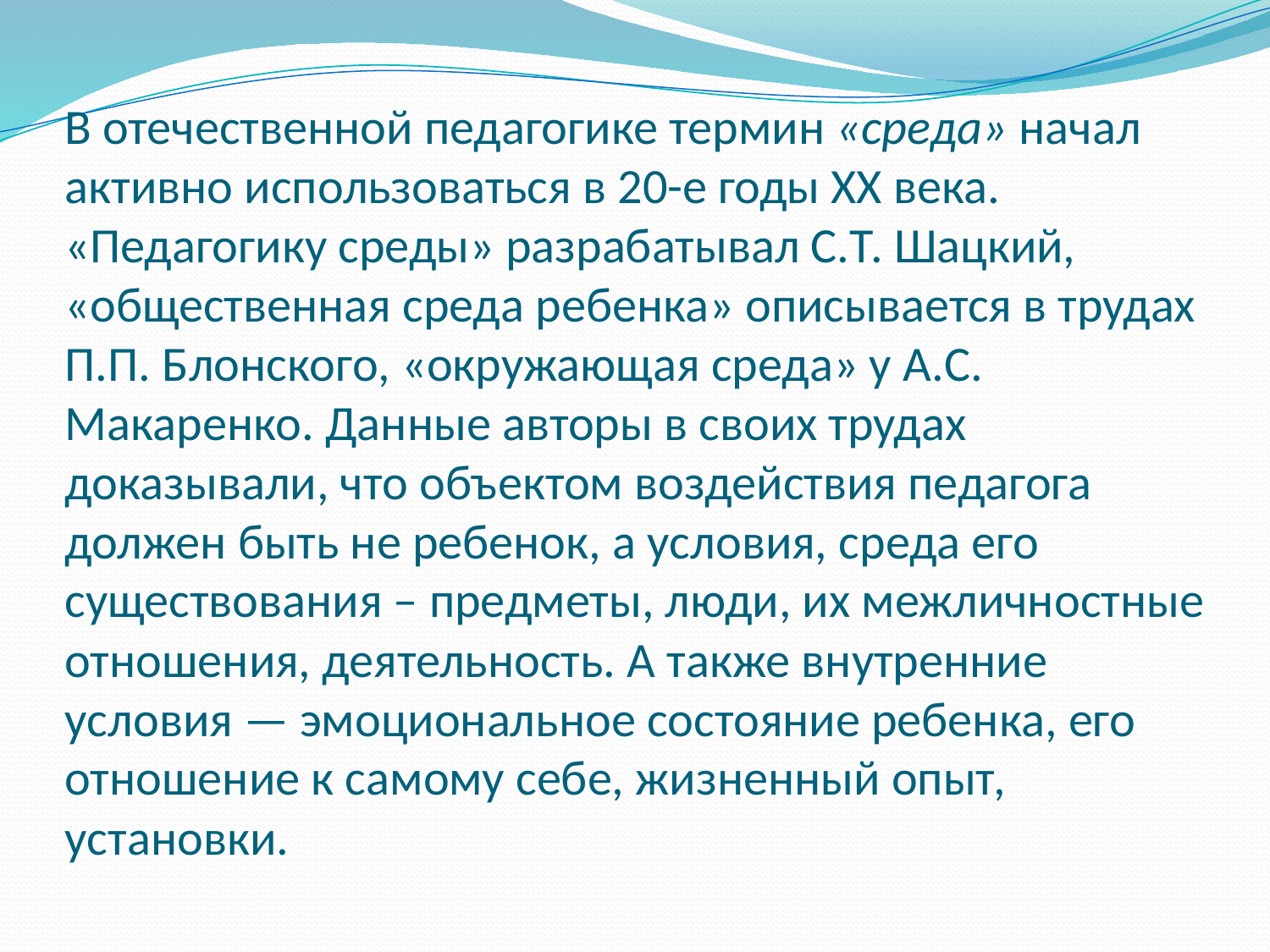

# В отечественной педагогике термин «среда» начал активно использоваться в 20-е годы XX века. «Педагогику среды» разрабатывал С.Т. Шацкий, «общественная среда ребенка» описывается в трудах П.П. Блонского, «окружающая среда» у А.С. Макаренко. Данные авторы в своих трудах доказывали, что объектом воздействия педагога должен быть не ребенок, а условия, среда его существования – предметы, люди, их межличностные отношения, деятельность. А также внутренние условия — эмоциональное состояние ребенка, его отношение к самому себе, жизненный опыт, установки.